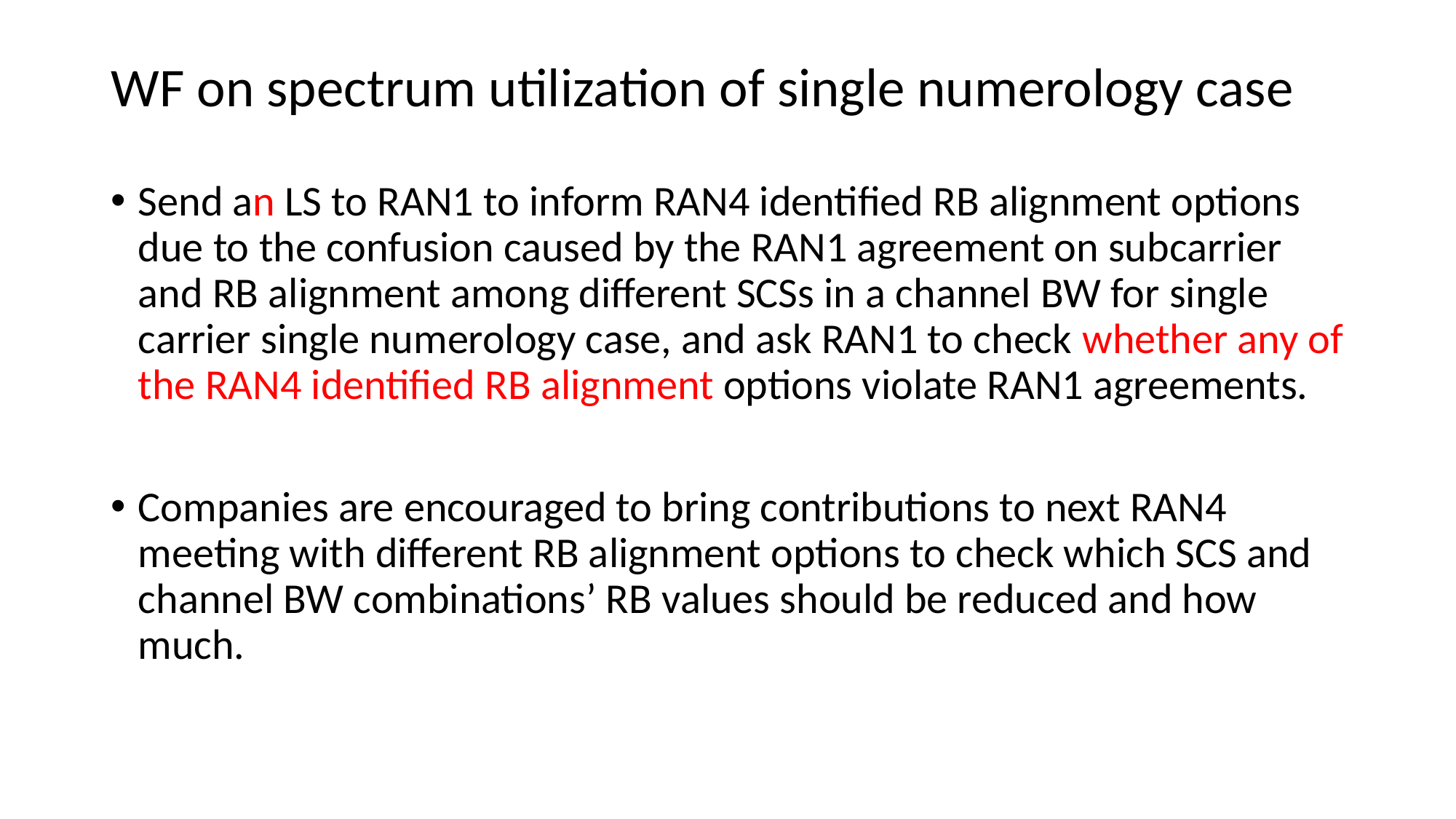

# WF on spectrum utilization of single numerology case
Send an LS to RAN1 to inform RAN4 identified RB alignment options due to the confusion caused by the RAN1 agreement on subcarrier and RB alignment among different SCSs in a channel BW for single carrier single numerology case, and ask RAN1 to check whether any of the RAN4 identified RB alignment options violate RAN1 agreements.

Companies are encouraged to bring contributions to next RAN4 meeting with different RB alignment options to check which SCS and channel BW combinations’ RB values should be reduced and how much.